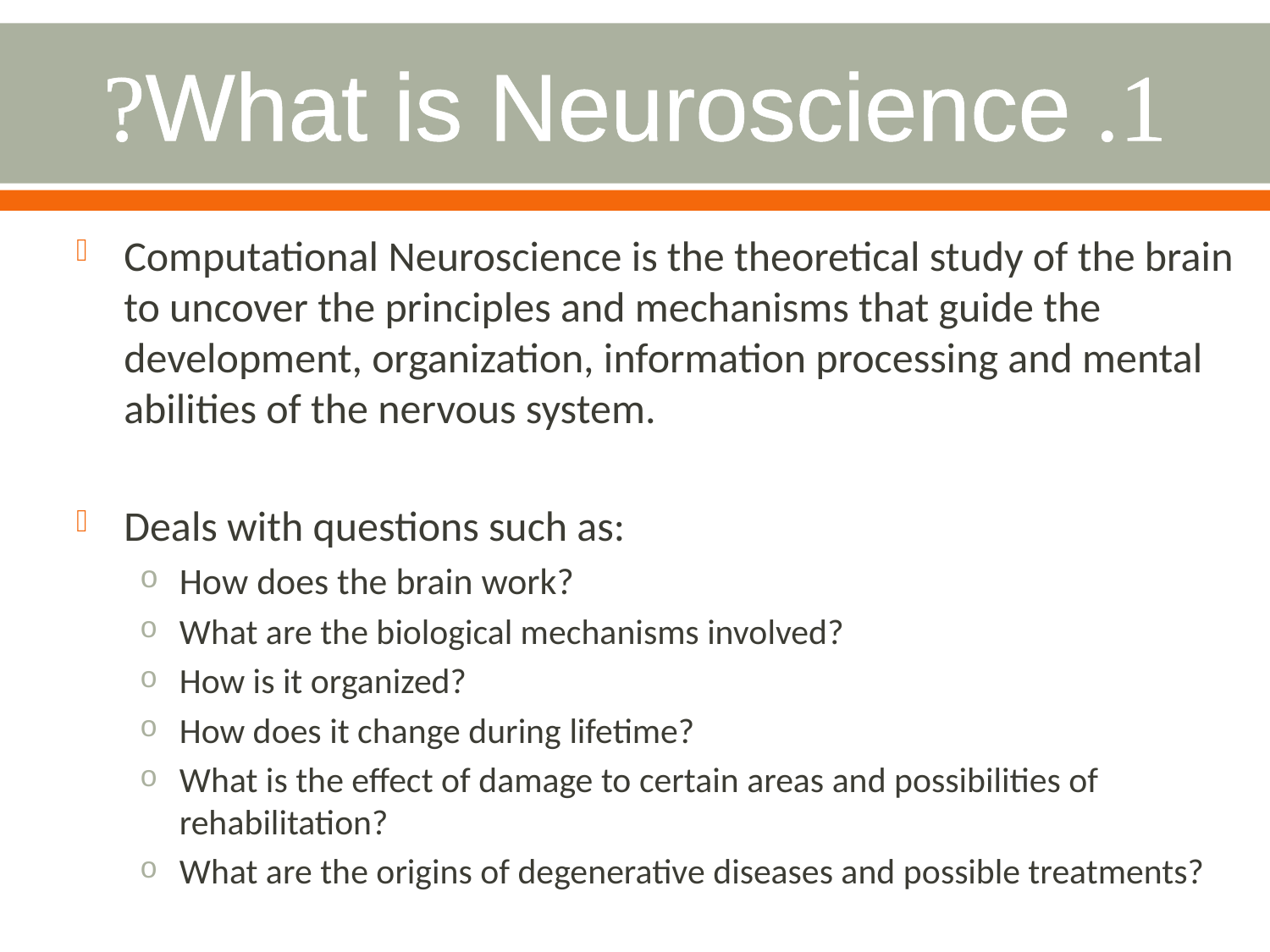

# 1. What is Neuroscience?
Computational Neuroscience is the theoretical study of the brain to uncover the principles and mechanisms that guide the development, organization, information processing and mental abilities of the nervous system.

Deals with questions such as:
How does the brain work?
What are the biological mechanisms involved?
How is it organized?
How does it change during lifetime?
What is the effect of damage to certain areas and possibilities of rehabilitation?
What are the origins of degenerative diseases and possible treatments?